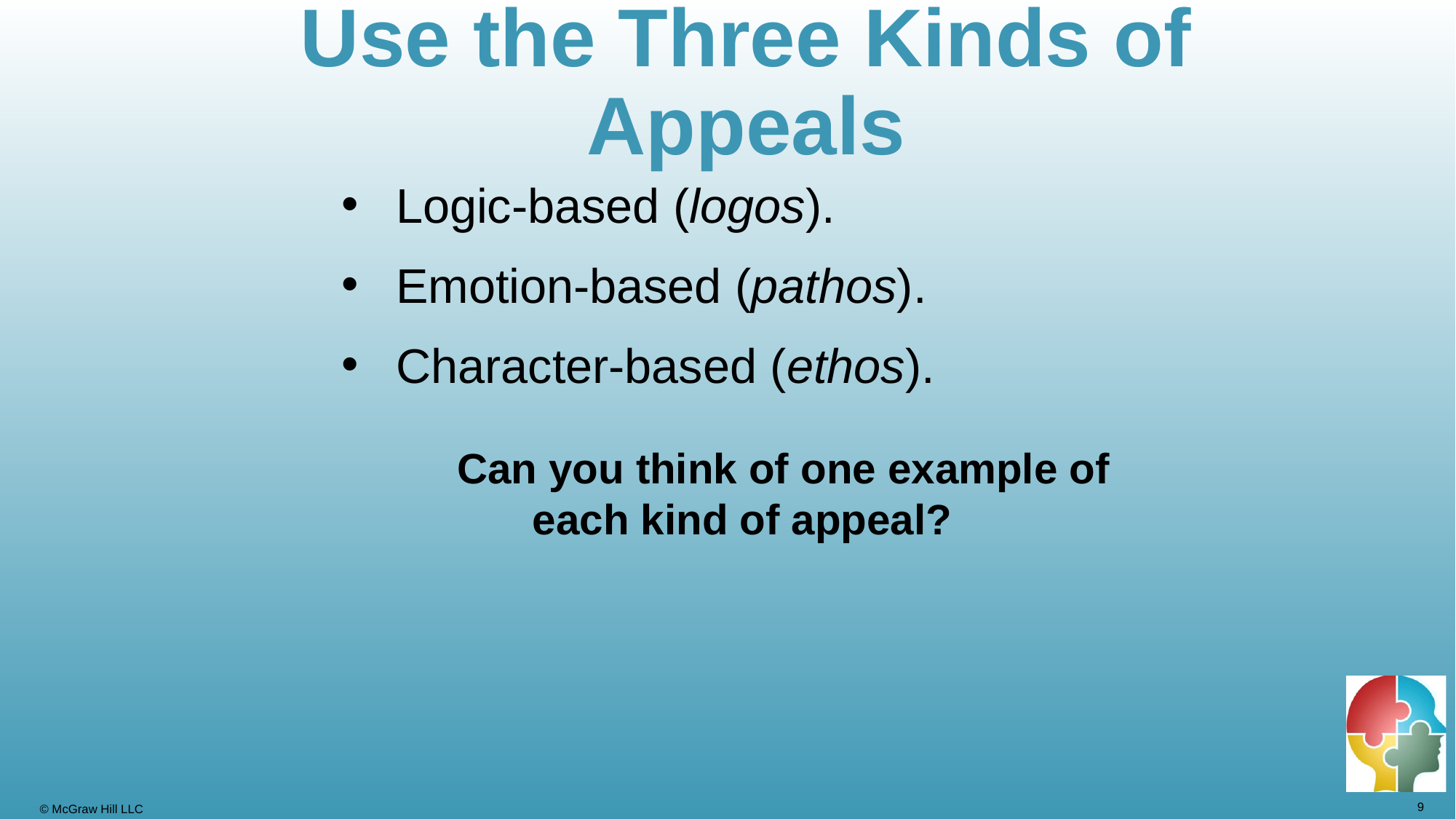

# Use the Three Kinds of Appeals
Logic-based (logos).
Emotion-based (pathos).
Character-based (ethos).
      Can you think of one example of each kind of appeal?
9